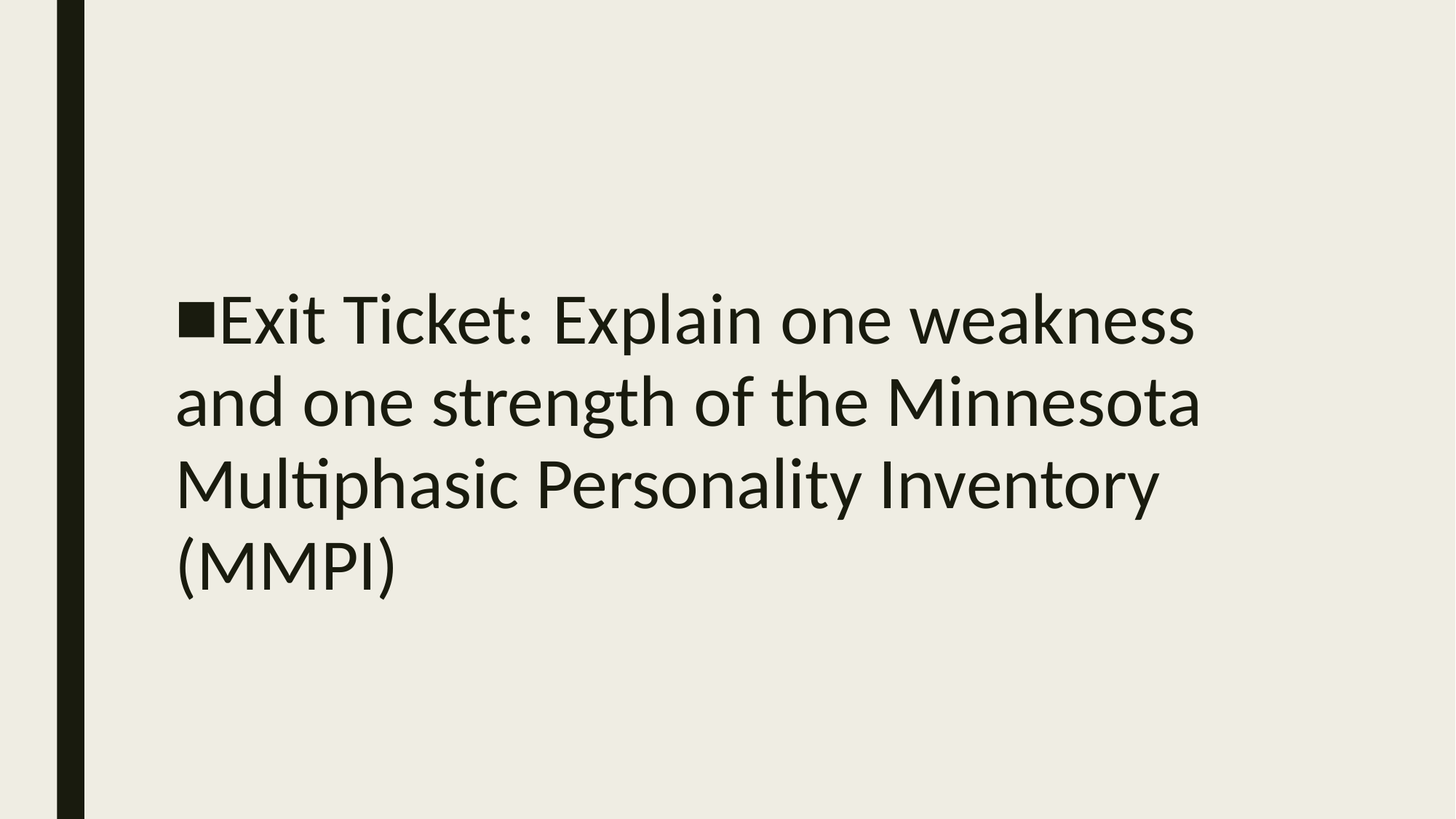

#
Exit Ticket: Explain one weakness and one strength of the Minnesota Multiphasic Personality Inventory (MMPI)